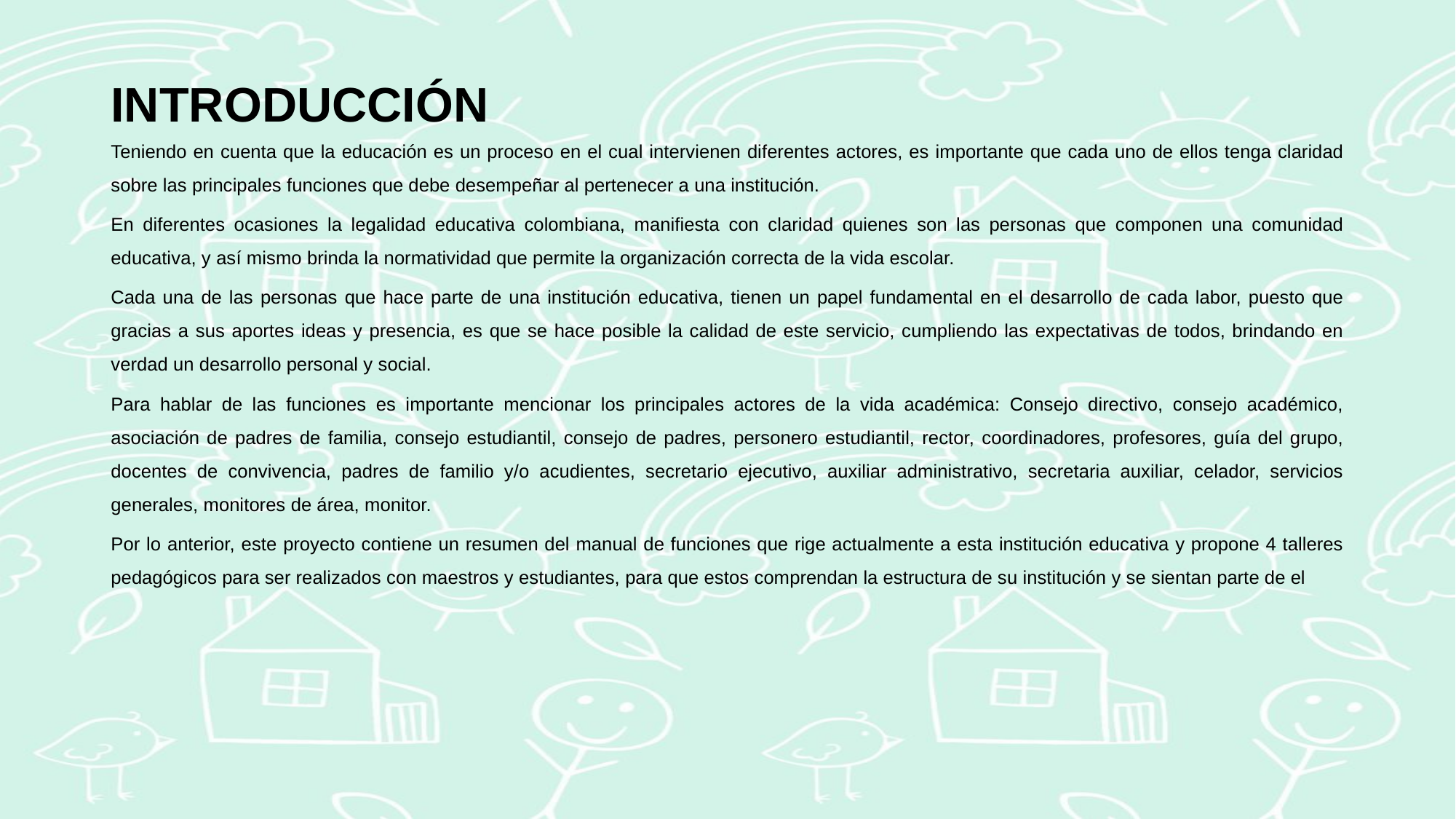

# INTRODUCCIÓN
Teniendo en cuenta que la educación es un proceso en el cual intervienen diferentes actores, es importante que cada uno de ellos tenga claridad sobre las principales funciones que debe desempeñar al pertenecer a una institución.
En diferentes ocasiones la legalidad educativa colombiana, manifiesta con claridad quienes son las personas que componen una comunidad educativa, y así mismo brinda la normatividad que permite la organización correcta de la vida escolar.
Cada una de las personas que hace parte de una institución educativa, tienen un papel fundamental en el desarrollo de cada labor, puesto que gracias a sus aportes ideas y presencia, es que se hace posible la calidad de este servicio, cumpliendo las expectativas de todos, brindando en verdad un desarrollo personal y social.
Para hablar de las funciones es importante mencionar los principales actores de la vida académica: Consejo directivo, consejo académico, asociación de padres de familia, consejo estudiantil, consejo de padres, personero estudiantil, rector, coordinadores, profesores, guía del grupo, docentes de convivencia, padres de familio y/o acudientes, secretario ejecutivo, auxiliar administrativo, secretaria auxiliar, celador, servicios generales, monitores de área, monitor.
Por lo anterior, este proyecto contiene un resumen del manual de funciones que rige actualmente a esta institución educativa y propone 4 talleres pedagógicos para ser realizados con maestros y estudiantes, para que estos comprendan la estructura de su institución y se sientan parte de el